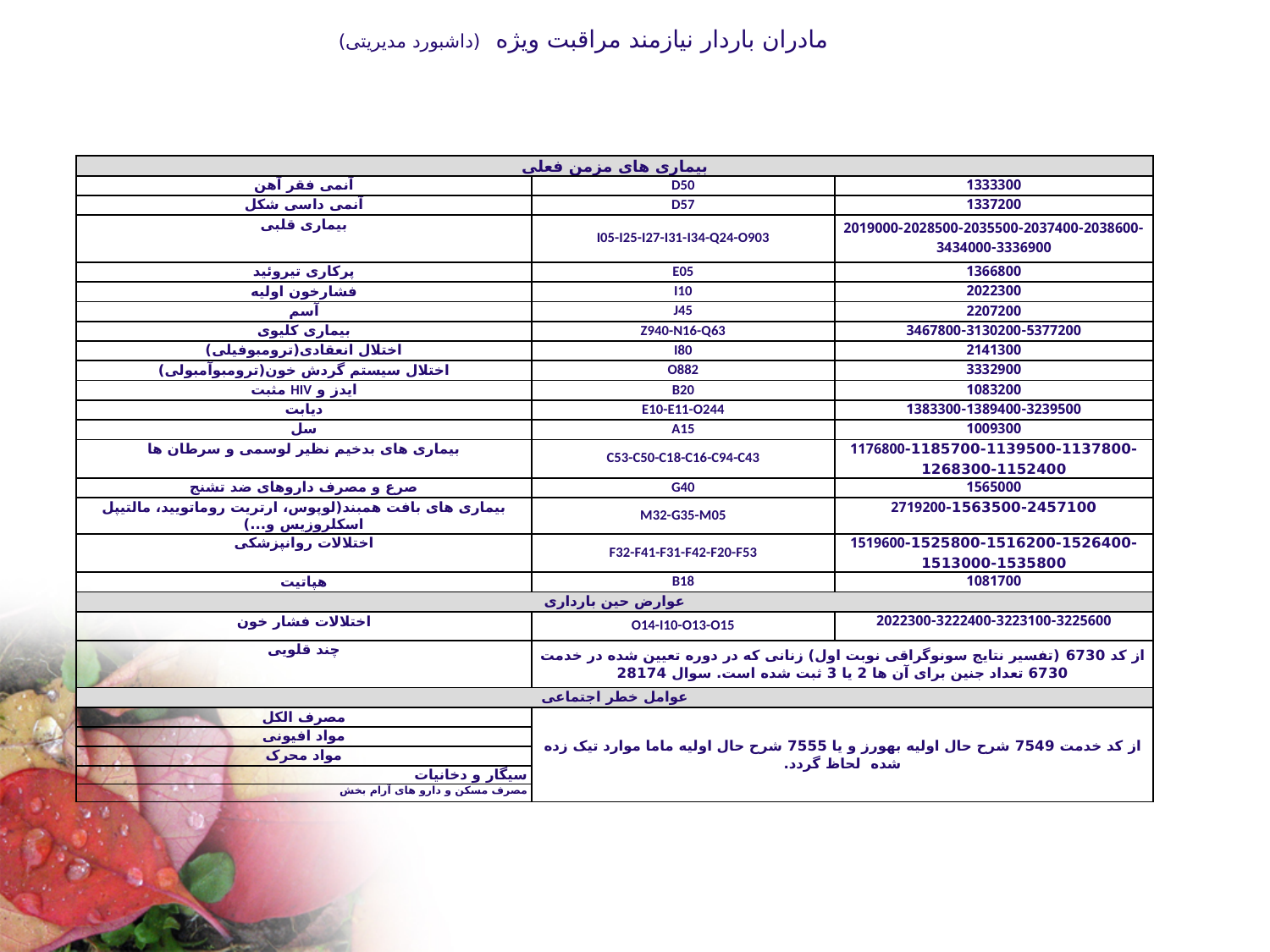

مادران باردار نیازمند مراقبت ویژه  (داشبورد مدیریتی)
| بیماری های مزمن فعلی |  |  |
| --- | --- | --- |
| آنمی فقر آهن | D50 | 1333300 |
| آنمی داسی شکل | D57 | 1337200 |
| بیماری قلبی | I05-I25-I27-I31-I34-Q24-O903 | 2019000-2028500-2035500-2037400-2038600-3434000-3336900 |
| پرکاری تیروئید | E05 | 1366800 |
| فشارخون اولیه | I10 | 2022300 |
| آسم | J45 | 2207200 |
| بیماری کلیوی | Z940-N16-Q63 | 3467800-3130200-5377200 |
| اختلال انعقادی(ترومبوفیلی) | I80 | 2141300 |
| اختلال سیستم گردش خون(ترومبوآمبولی) | O882 | 3332900 |
| ایدز و HIV مثبت | B20 | 1083200 |
| دیابت | E10-E11-O244 | 1383300-1389400-3239500 |
| سل | A15 | 1009300 |
| بیماری های بدخیم نظیر لوسمی و سرطان ها | C53-C50-C18-C16-C94-C43 | 1176800-1185700-1139500-1137800-1268300-1152400 |
| صرع و مصرف داروهای ضد تشنج | G40 | 1565000 |
| بیماری های بافت همبند(لوپوس، ارتریت روماتویید، مالتیپل اسکلروزیس و...) | M32-G35-M05 | 2719200-1563500-2457100 |
| اختلالات روانپزشکی | F32-F41-F31-F42-F20-F53 | 1519600-1525800-1516200-1526400-1513000-1535800 |
| هپاتیت | B18 | 1081700 |
| عوارض حین بارداری |  |  |
| اختلالات فشار خون | O14-I10-O13-O15 | 2022300-3222400-3223100-3225600 |
| چند قلویی | از کد 6730 (تفسیر نتایج سونوگراقی نوبت اول) زنانی که در دوره تعیین شده در خدمت 6730 تعداد جنین برای آن ها 2 یا 3 ثبت شده است. سوال 28174 |  |
| عوامل خطر اجتماعی |  |  |
| مصرف الکل | از کد خدمت 7549 شرح حال اولیه بهورز و یا 7555 شرح حال اولیه ماما موارد تیک زده شده لحاظ گردد. |  |
| مواد افیونی |  |  |
| مواد محرک |  |  |
| سیگار و دخانیات |  |  |
| مصرف مسکن و دارو های آرام بخش |  |  |